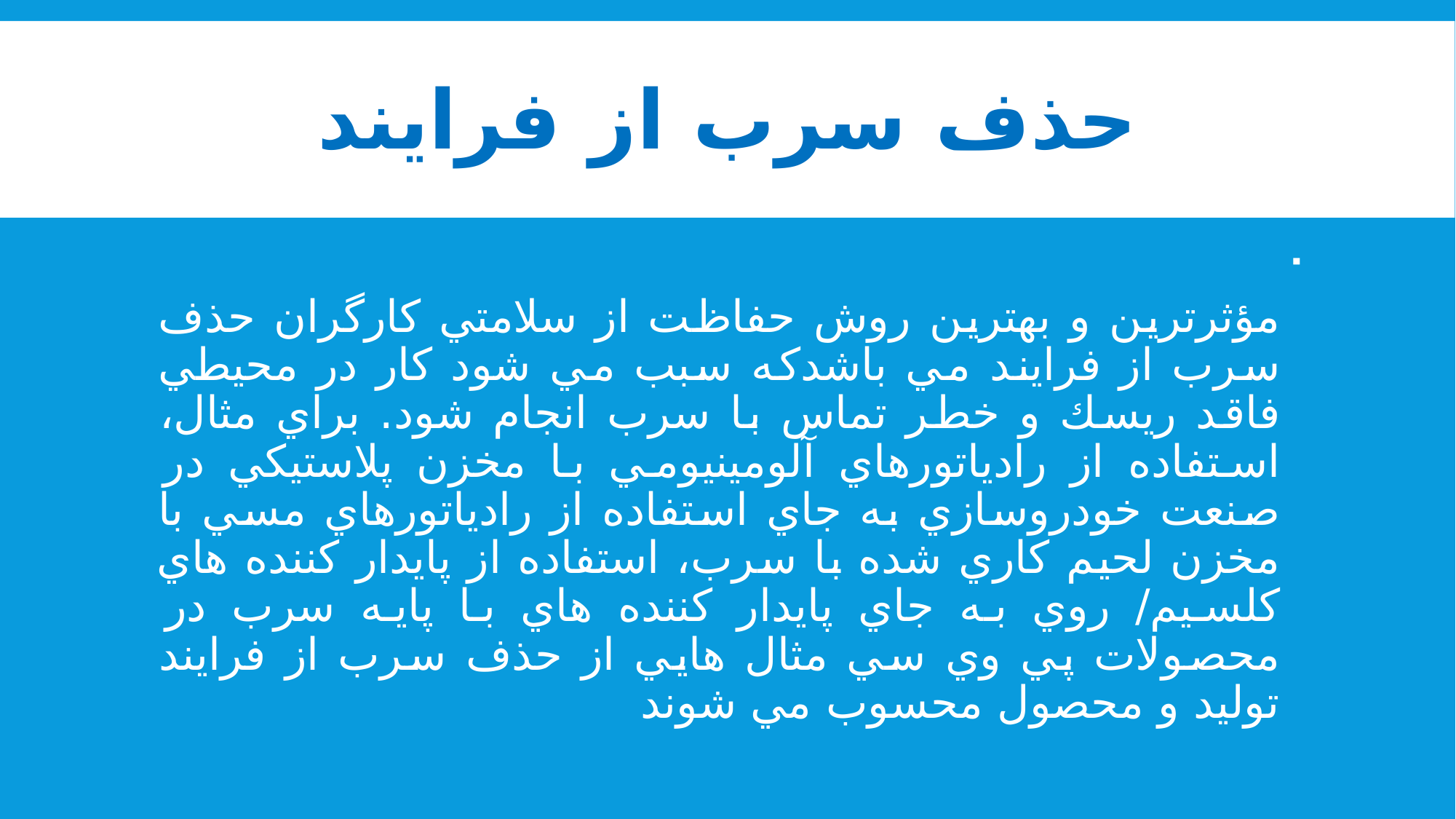

# حذف سرب از فرایند
مؤثرترين و بهترين روش حفاظت از سلامتي كارگران حذف سرب از فرايند مي باشدكه سبب مي شود كار در محيطي فاقد ريسك و خطر تماس با سرب انجام شود. براي مثال، استفاده از رادياتورهاي آلومينيومي با مخزن پلاستيکي در صنعت خودروسازي به جاي استفاده از رادياتورهاي مسي با مخزن لحيم كاري شده با سرب، استفاده از پايدار كننده هاي كلسيم/ روي به جاي پايدار كننده هاي با پايه سرب در محصولات پي وي سي مثال هايي از حذف سرب از فرايند توليد و محصول محسوب مي شوند